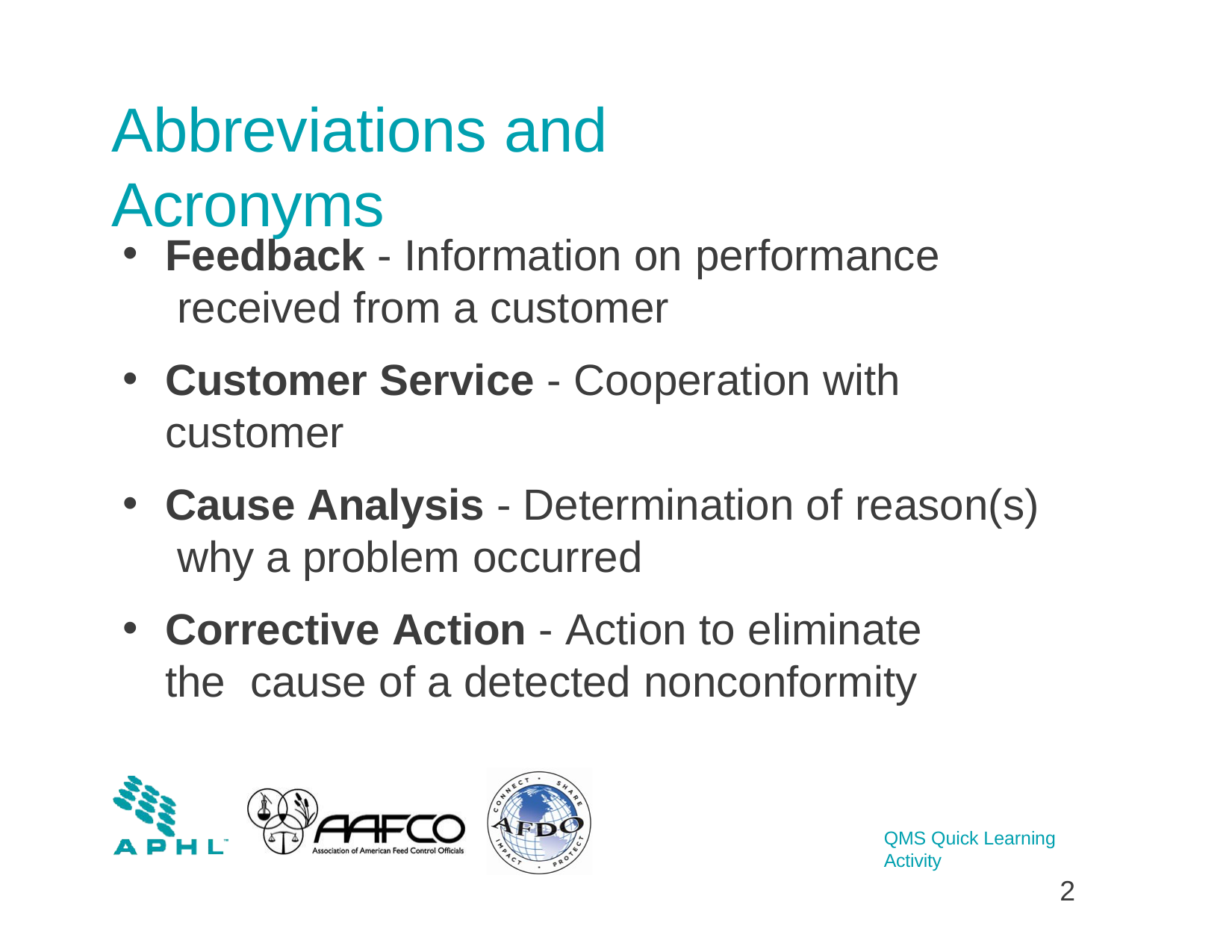

# Abbreviations and Acronyms
Feedback - Information on performance  received from a customer
Customer Service - Cooperation with customer
Cause Analysis - Determination of reason(s)  why a problem occurred
Corrective Action - Action to eliminate the  cause of a detected nonconformity

QMS Quick Learning Activity
2